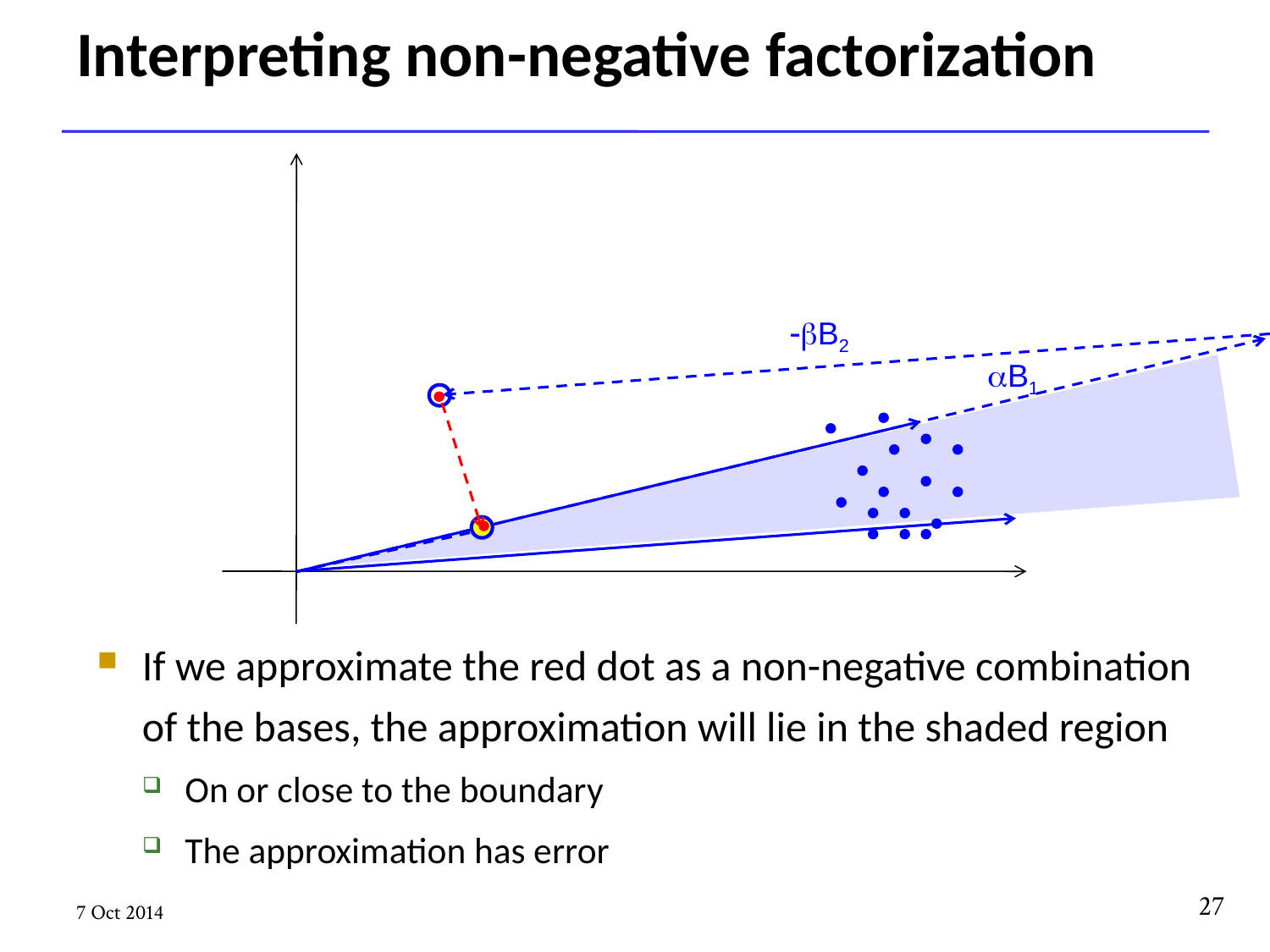

# Interpreting non-negative factorization

−βB2
αB1

If we approximate the red dot as a non-negative combination of the bases, the approximation will lie in the shaded region
On or close to the boundary
The approximation has error
7 Oct 2014
27